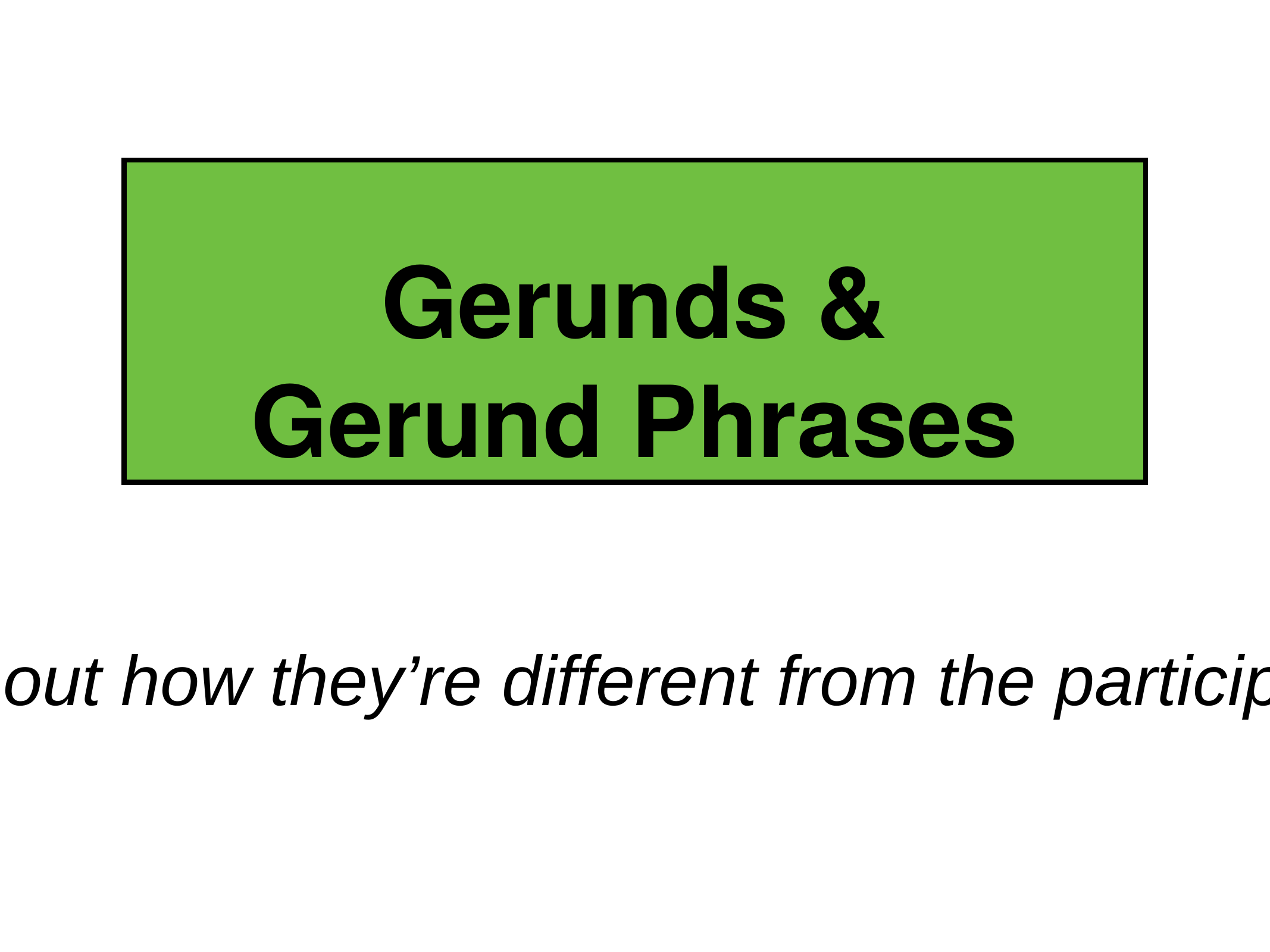

# Gerunds &
Gerund Phrases
Let’s figure out how they’re different from the participle phrases.